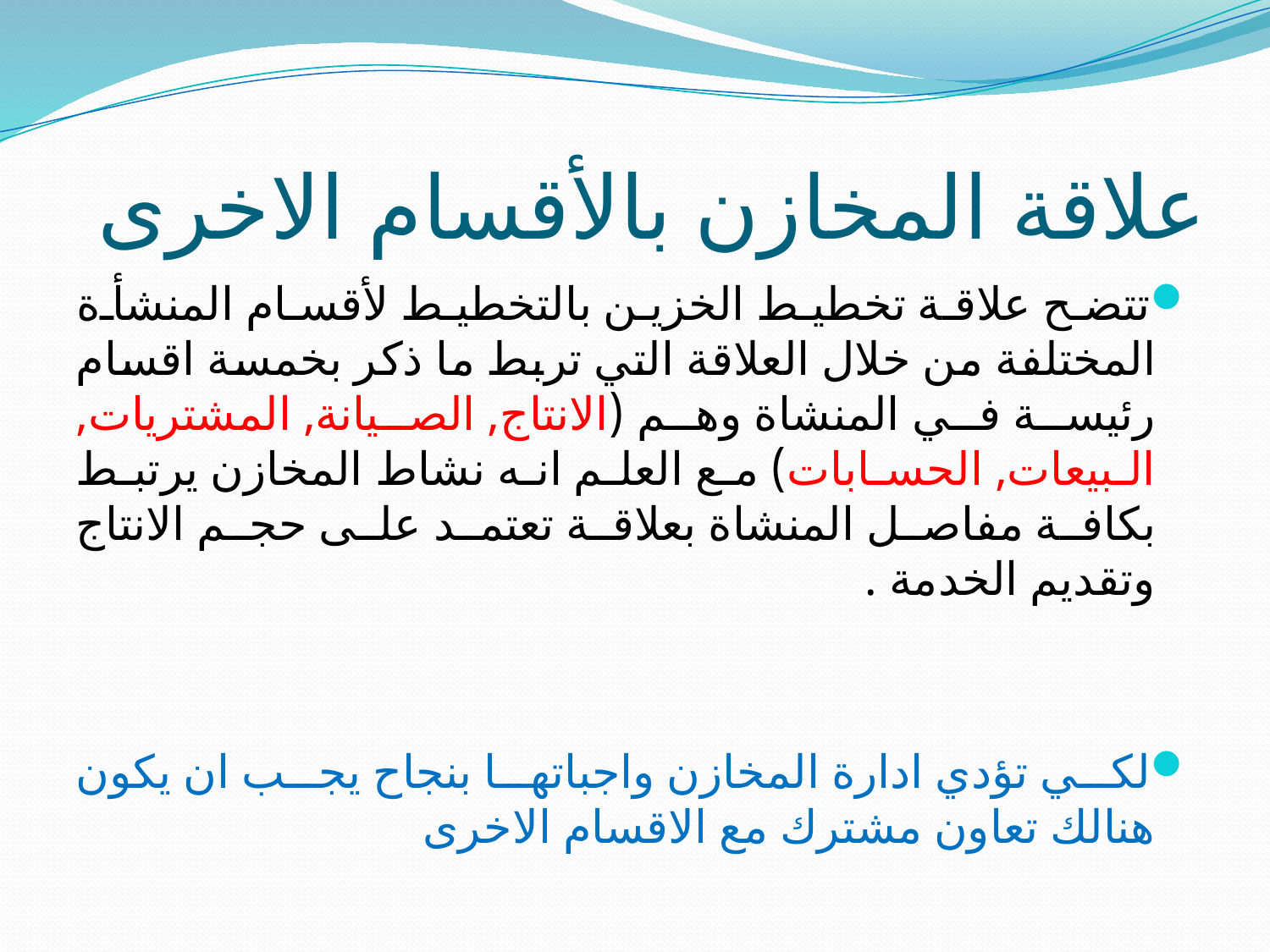

# علاقة المخازن بالأقسام الاخرى
تتضح علاقة تخطيط الخزين بالتخطيط لأقسام المنشأة المختلفة من خلال العلاقة التي تربط ما ذكر بخمسة اقسام رئيسة في المنشاة وهم (الانتاج, الصيانة, المشتريات, البيعات, الحسابات) مع العلم انه نشاط المخازن يرتبط بكافة مفاصل المنشاة بعلاقة تعتمد على حجم الانتاج وتقديم الخدمة .

لكي تؤدي ادارة المخازن واجباتها بنجاح يجب ان يكون هنالك تعاون مشترك مع الاقسام الاخرى